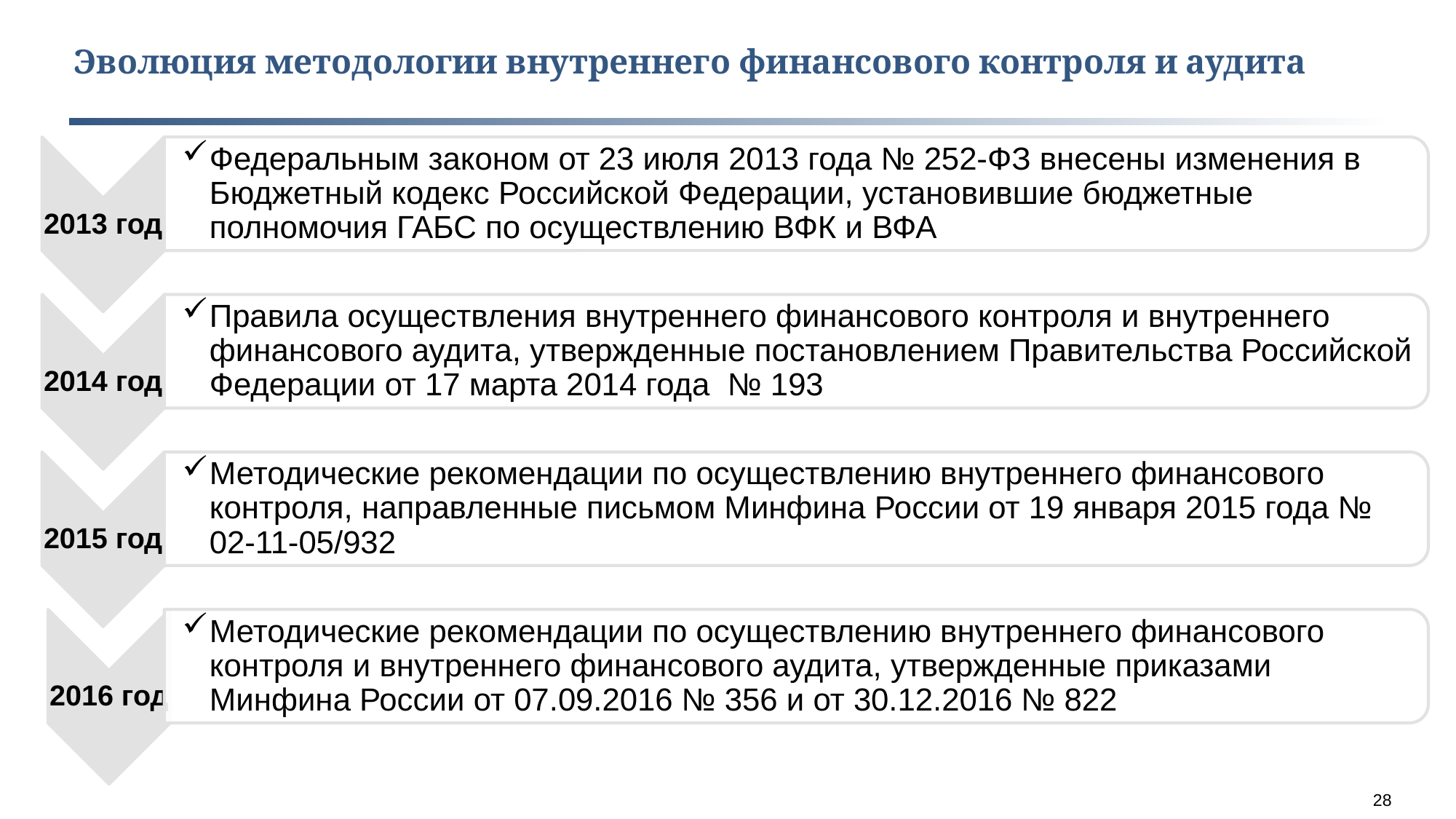

Эволюция методологии внутреннего финансового контроля и аудита
2013 год
Федеральным законом от 23 июля 2013 года № 252-ФЗ внесены изменения в Бюджетный кодекс Российской Федерации, установившие бюджетные полномочия ГАБС по осуществлению ВФК и ВФА
2014 год
Правила осуществления внутреннего финансового контроля и внутреннего финансового аудита, утвержденные постановлением Правительства Российской Федерации от 17 марта 2014 года  № 193
2015 год
Методические рекомендации по осуществлению внутреннего финансового контроля, направленные письмом Минфина России от 19 января 2015 года № 02-11-05/932
2016 год
Методические рекомендации по осуществлению внутреннего финансового контроля и внутреннего финансового аудита, утвержденные приказами Минфина России от 07.09.2016 № 356 и от 30.12.2016 № 822